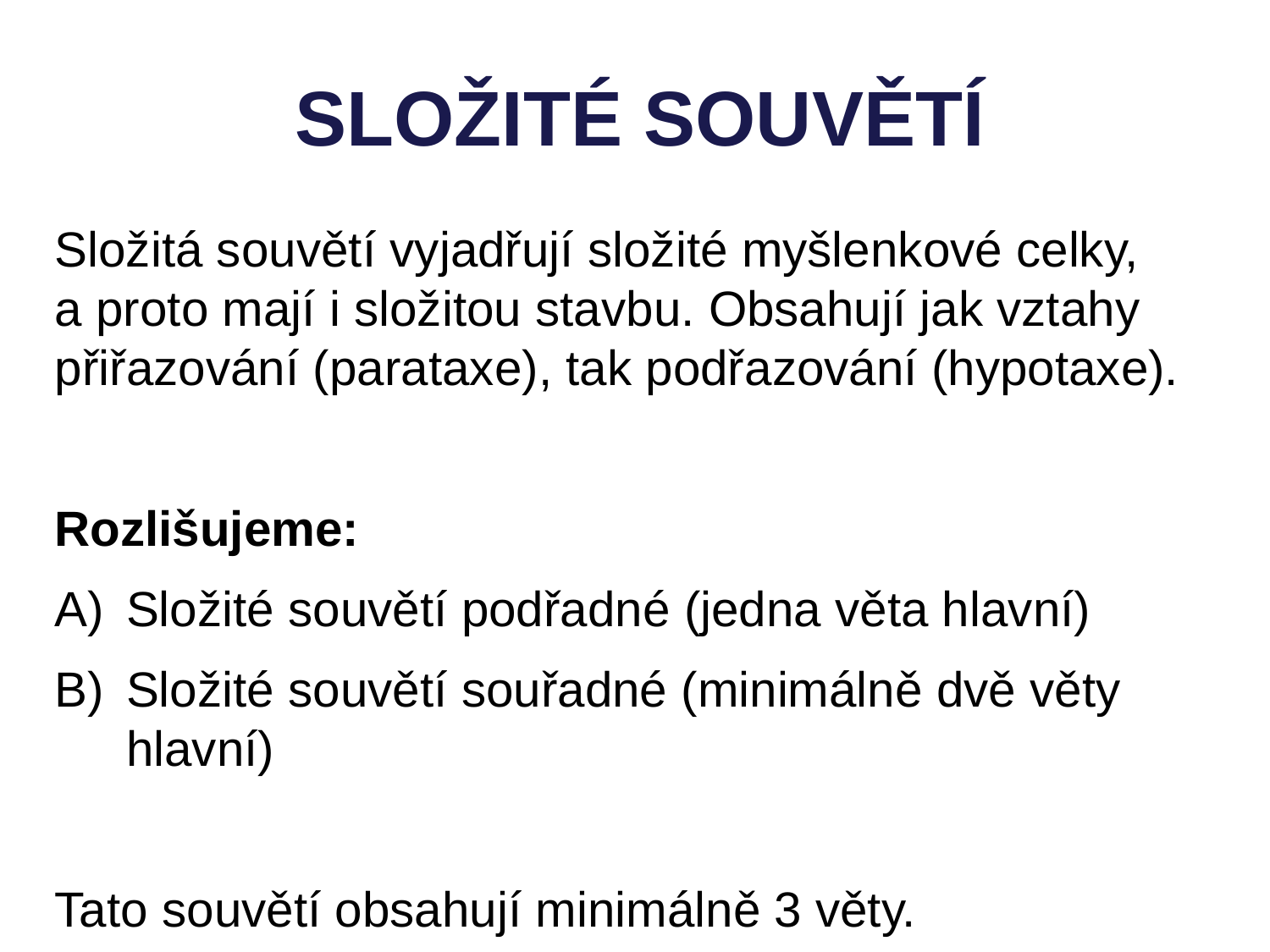

SLOŽITÉ SOUVĚTÍ
Složitá souvětí vyjadřují složité myšlenkové celky,
a proto mají i složitou stavbu. Obsahují jak vztahy přiřazování (parataxe), tak podřazování (hypotaxe).

Rozlišujeme:
Složité souvětí podřadné (jedna věta hlavní)
Složité souvětí souřadné (minimálně dvě věty hlavní)

Tato souvětí obsahují minimálně 3 věty.